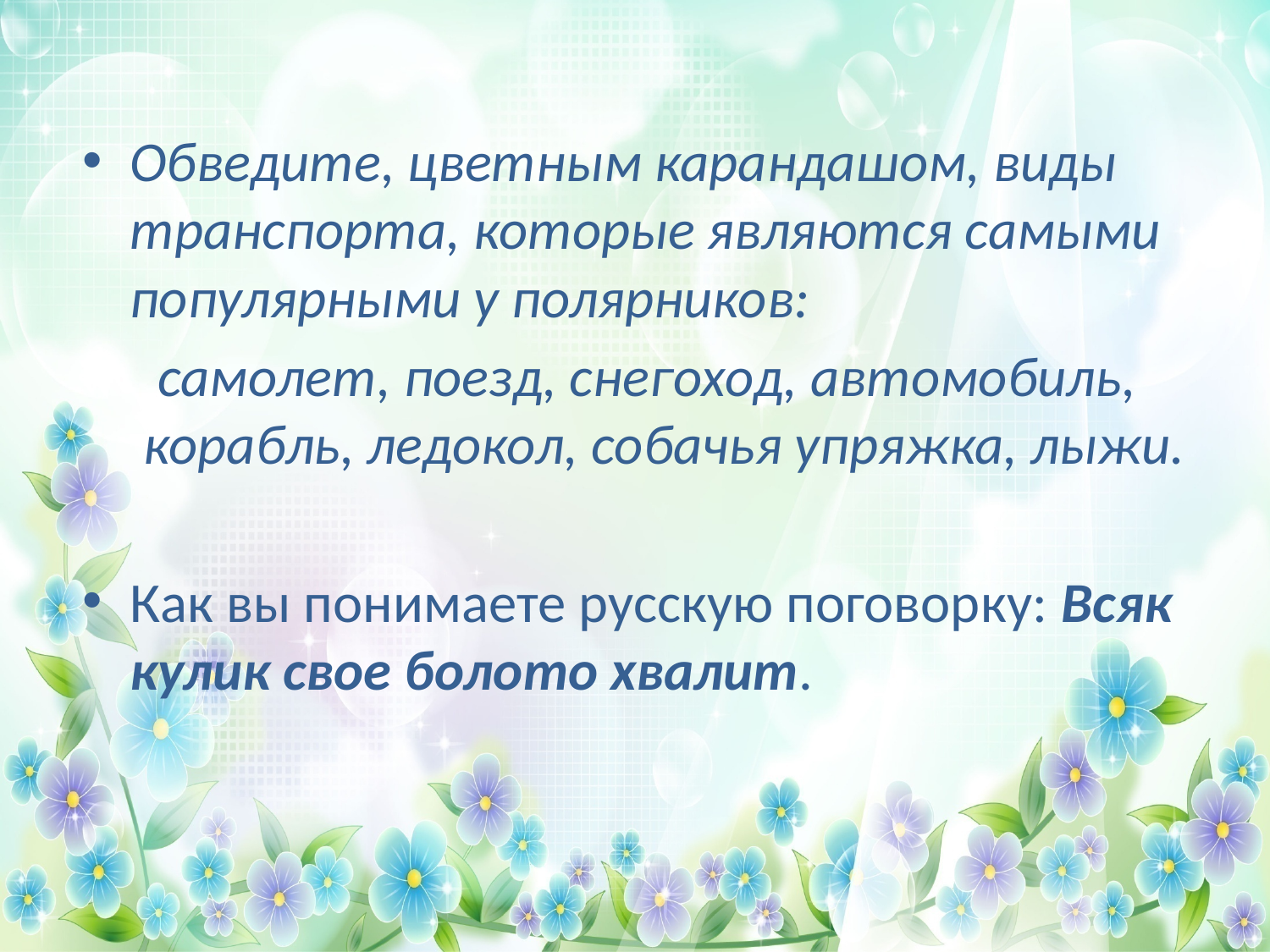

Обведите, цветным карандашом, виды транспорта, которые являются самыми популярными у полярников:
 самолет, поезд, снегоход, автомобиль, корабль, ледокол, собачья упряжка, лыжи.

Как вы понимаете русскую поговорку: Всяк кулик свое болото хвалит.